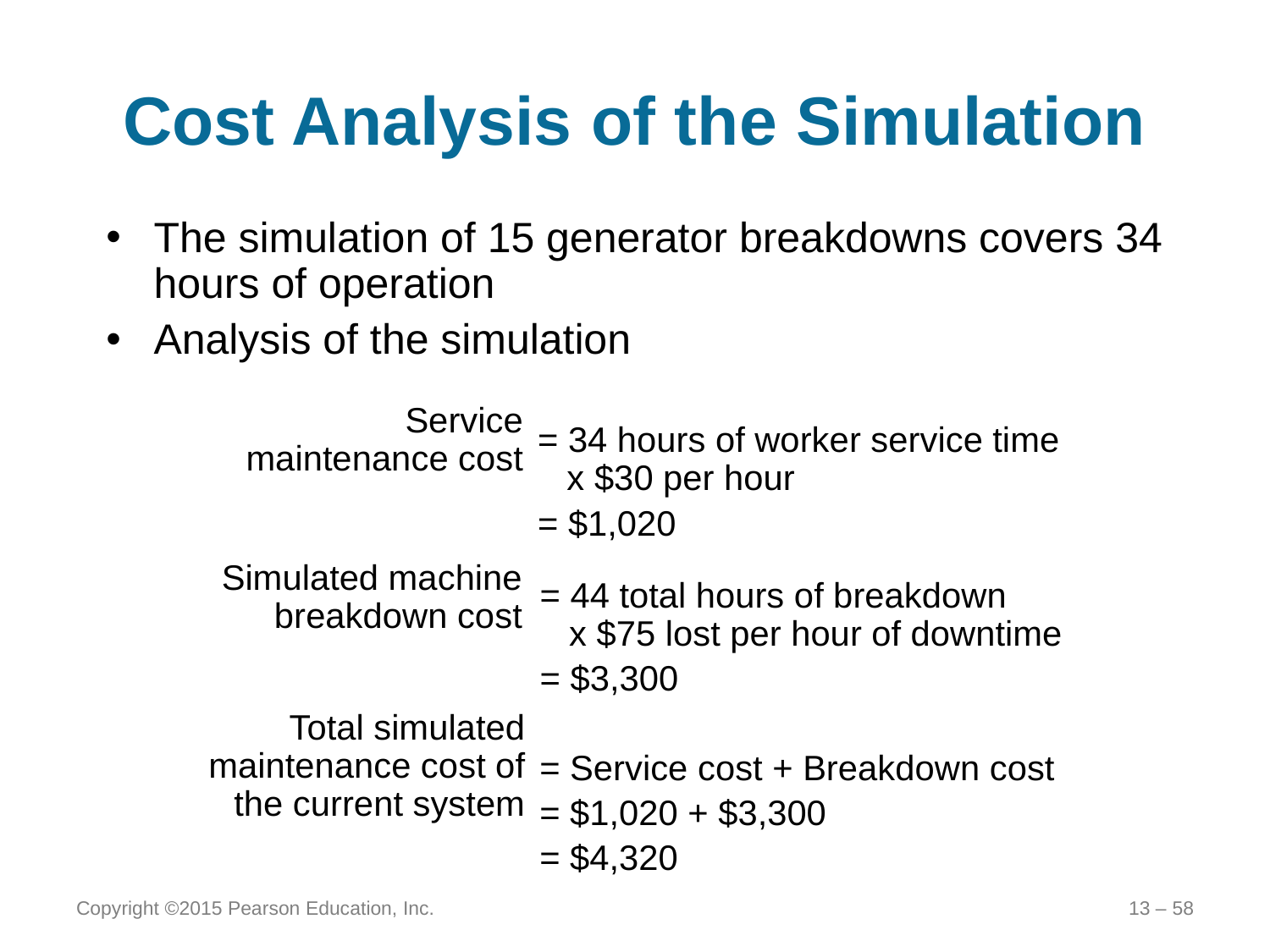

# Cost Analysis of the Simulation
The simulation of 15 generator breakdowns covers 34 hours of operation
Analysis of the simulation
Service maintenance cost
= 34 hours of worker service time
   x $30 per hour
= $1,020
Simulated machine breakdown cost
= 44 total hours of breakdown
   x $75 lost per hour of downtime
= $3,300
Total simulated maintenance cost of the current system
= Service cost + Breakdown cost
= $1,020 + $3,300
= $4,320
Copyright ©2015 Pearson Education, Inc.
13 – 58